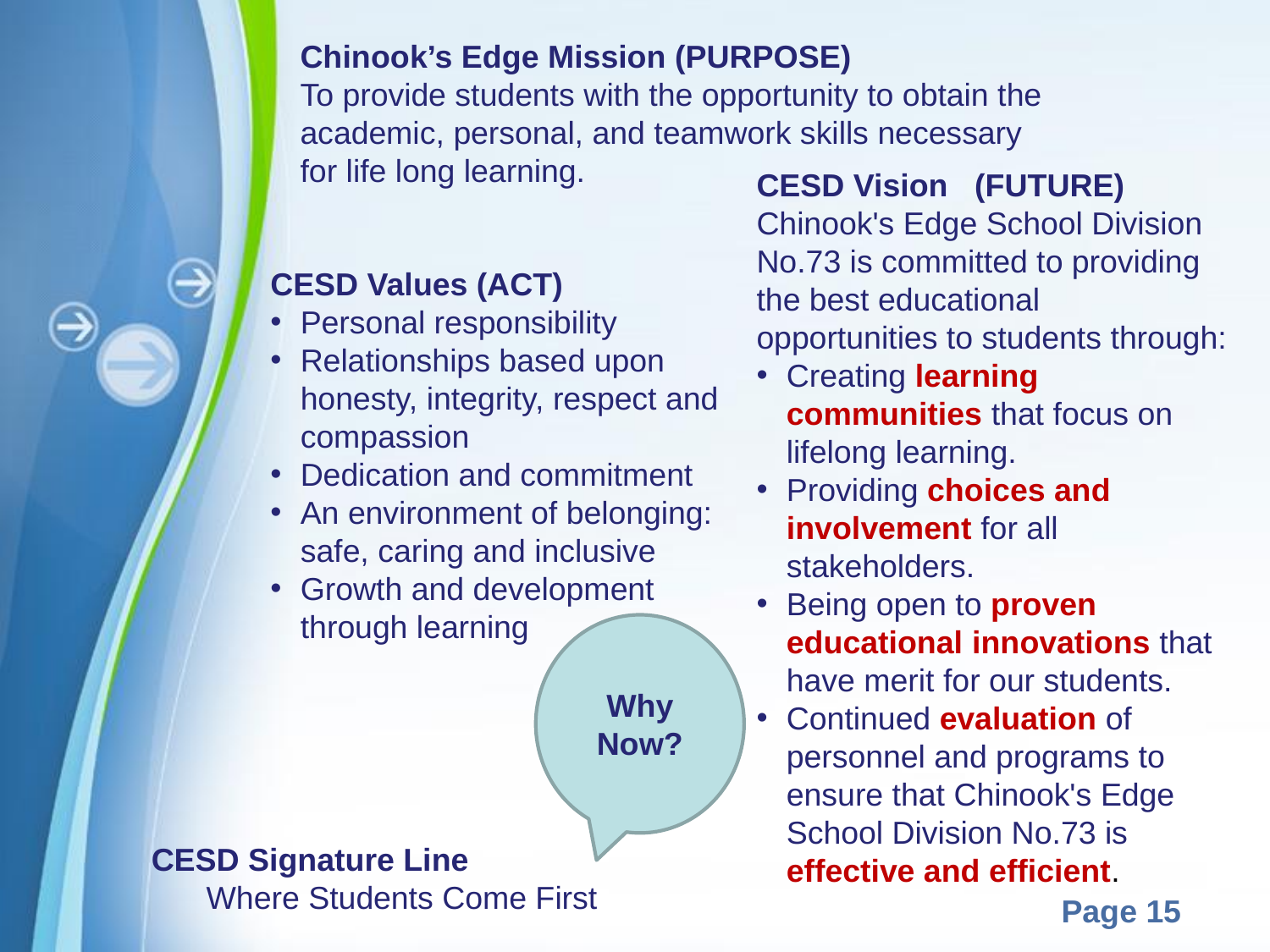

Chinook’s Edge Mission (PURPOSE)
To provide students with the opportunity to obtain the academic, personal, and teamwork skills necessary for life long learning.
CESD Vision   (FUTURE)
Chinook's Edge School Division No.73 is committed to providing the best educational opportunities to students through:
Creating learning communities that focus on lifelong learning.
Providing choices and involvement for all stakeholders.
Being open to proven educational innovations that have merit for our students.
Continued evaluation of personnel and programs to ensure that Chinook's Edge School Division No.73 is effective and efficient.
CESD Values (ACT)
Personal responsibility
Relationships based upon honesty, integrity, respect and compassion
Dedication and commitment
An environment of belonging: safe, caring and inclusive
Growth and development through learning
Why Now?
CESD Signature Line
Where Students Come First